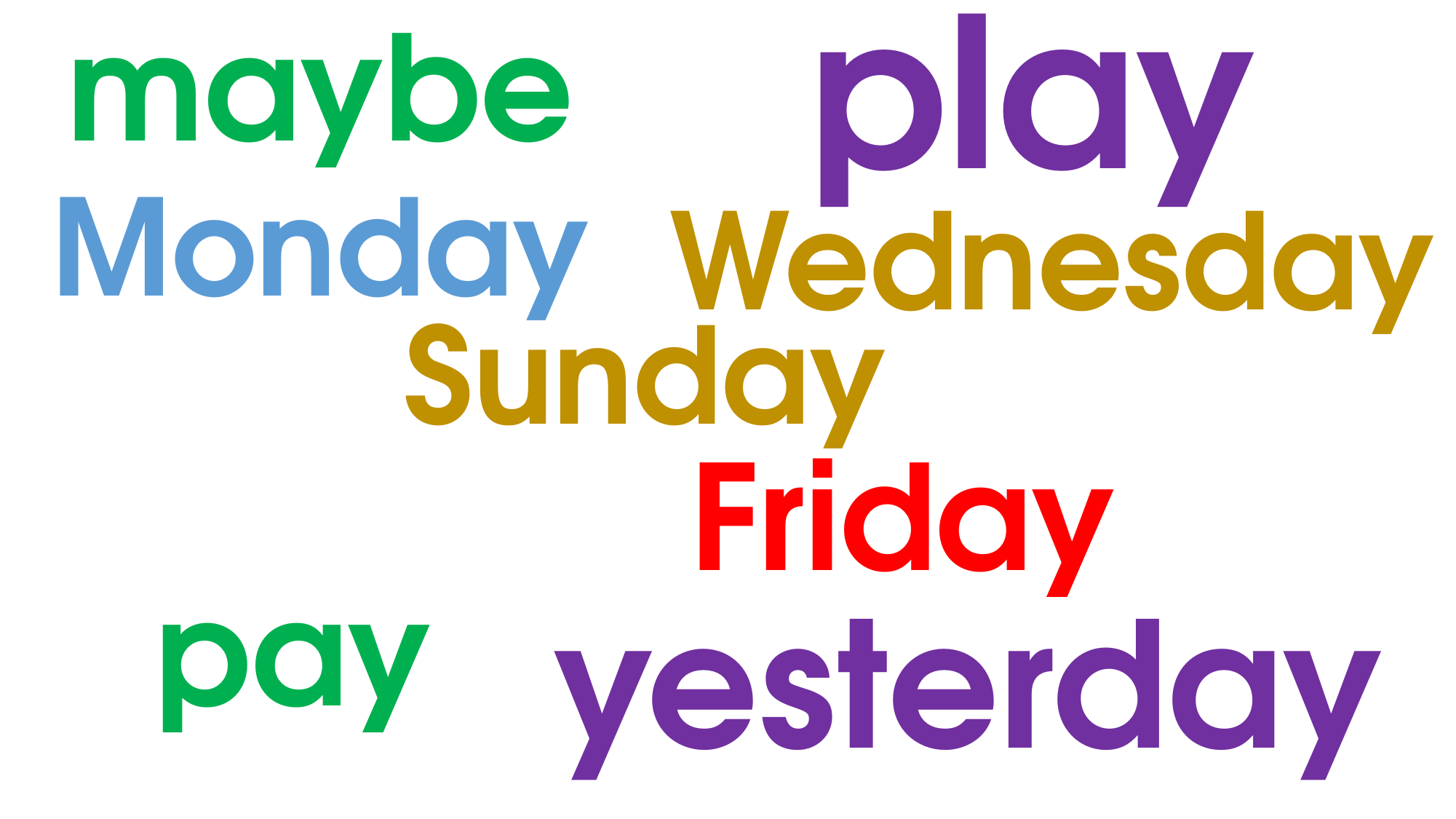

play
maybe
Monday
Wednesday
Sunday
Friday
pay
yesterday